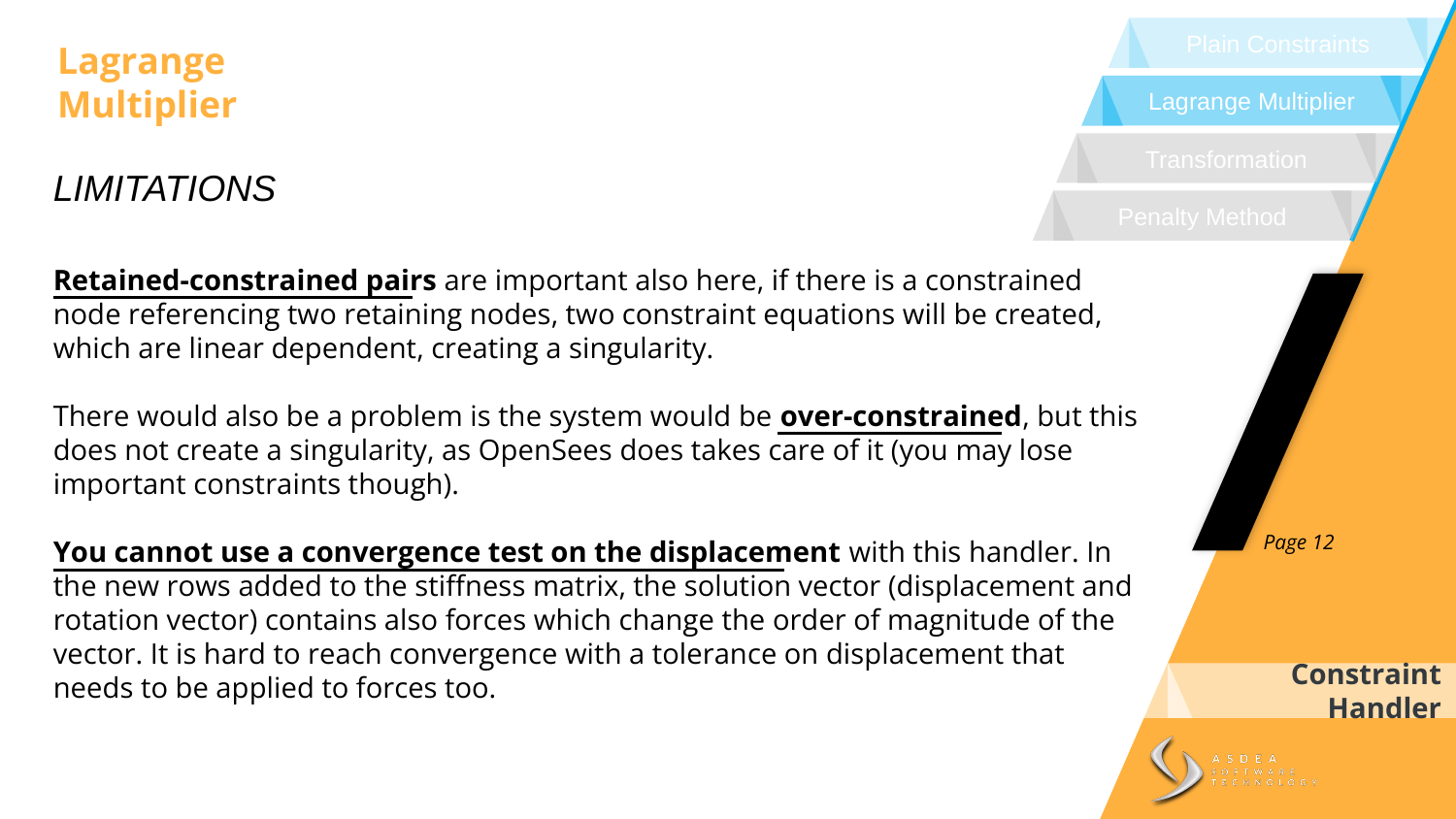

Plain Constraints

Lagrange Multiplier

Lagrange Multiplier

Transformation
LIMITATIONS

Penalty Method

Retained-constrained pairs are important also here, if there is a constrained node referencing two retaining nodes, two constraint equations will be created, which are linear dependent, creating a singularity.

There would also be a problem is the system would be over-constrained, but this does not create a singularity, as OpenSees does takes care of it (you may lose important constraints though).

You cannot use a convergence test on the displacement with this handler. In the new rows added to the stiffness matrix, the solution vector (displacement and rotation vector) contains also forces which change the order of magnitude of the vector. It is hard to reach convergence with a tolerance on displacement that needs to be applied to forces too.
Page 12

Constraint Handler